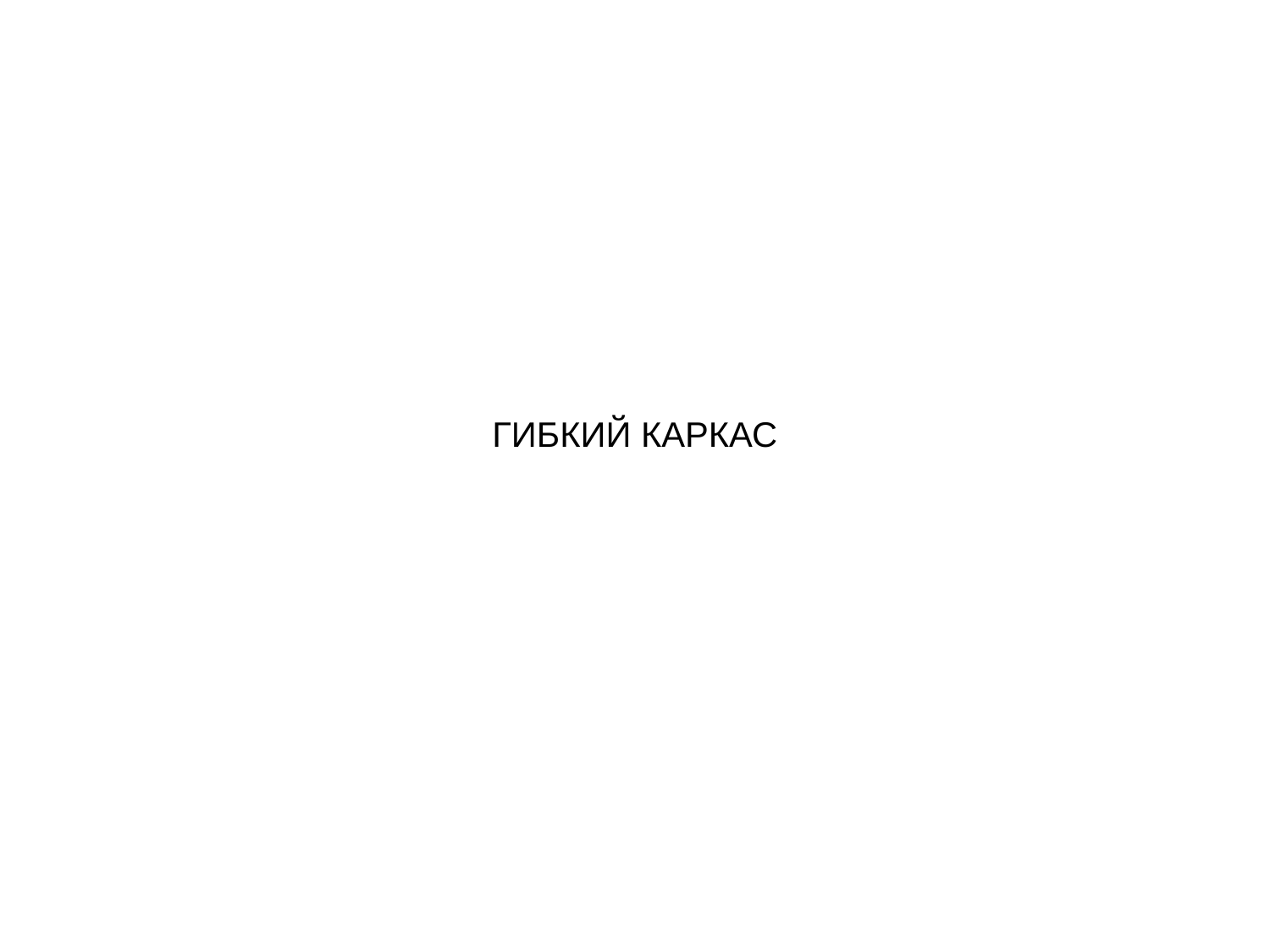

# ГИБКИЙ КАРКАС
тпо «резерв»
март 2011